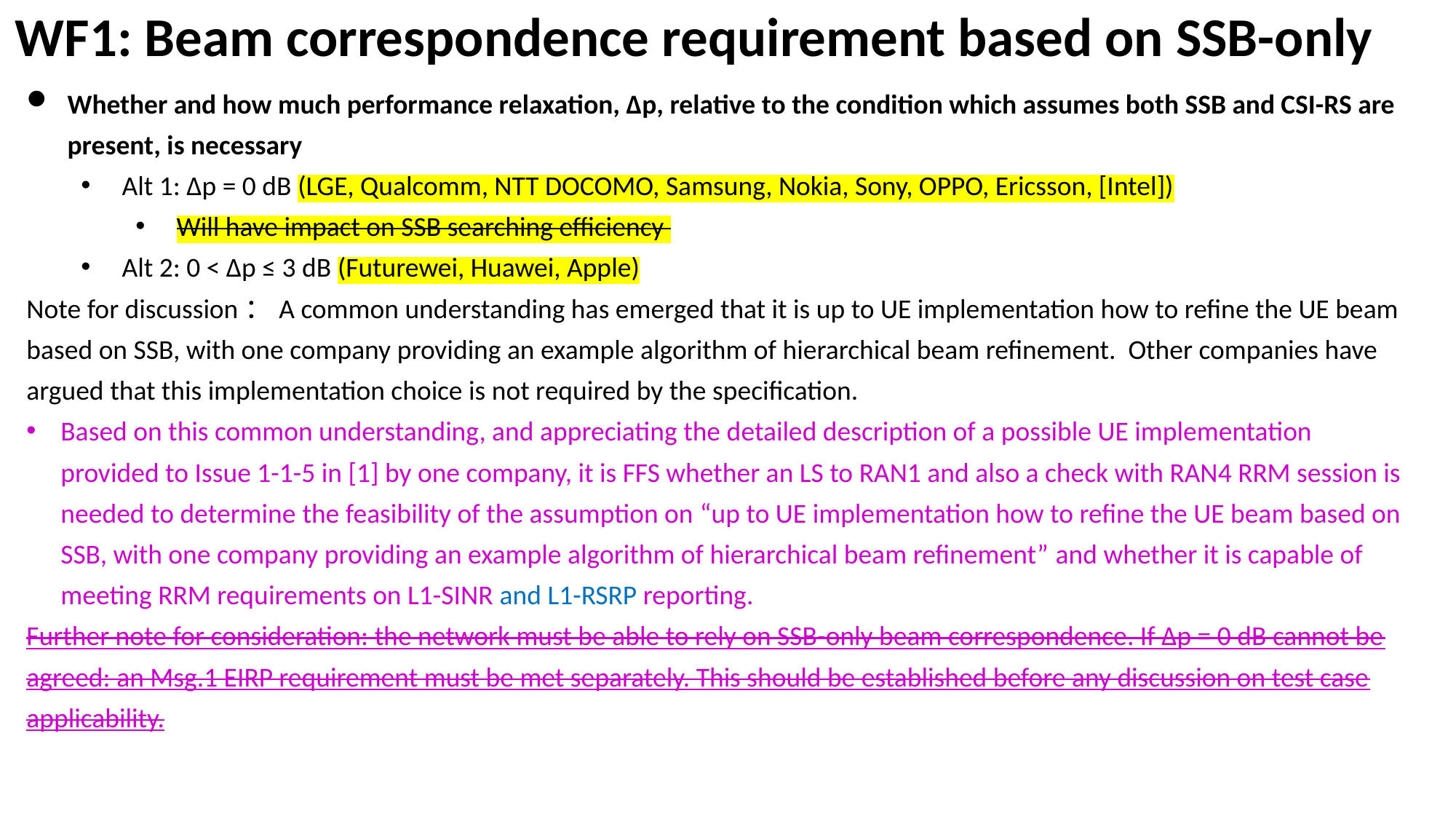

WF1: Beam correspondence requirement based on SSB-only
Whether and how much performance relaxation, ∆p, relative to the condition which assumes both SSB and CSI-RS are present, is necessary
Alt 1: ∆p = 0 dB (LGE, Qualcomm, NTT DOCOMO, Samsung, Nokia, Sony, OPPO, Ericsson, [Intel])
Will have impact on SSB searching efficiency
Alt 2: 0 < ∆p ≤ 3 dB (Futurewei, Huawei, Apple)
Note for discussion：A common understanding has emerged that it is up to UE implementation how to refine the UE beam based on SSB, with one company providing an example algorithm of hierarchical beam refinement.  Other companies have argued that this implementation choice is not required by the specification.
Based on this common understanding, and appreciating the detailed description of a possible UE implementation provided to Issue 1-1-5 in [1] by one company, it is FFS whether an LS to RAN1 and also a check with RAN4 RRM session is needed to determine the feasibility of the assumption on “up to UE implementation how to refine the UE beam based on SSB, with one company providing an example algorithm of hierarchical beam refinement” and whether it is capable of meeting RRM requirements on L1-SINR and L1-RSRP reporting.
Further note for consideration: the network must be able to rely on SSB-only beam correspondence. If ∆p = 0 dB cannot be agreed: an Msg.1 EIRP requirement must be met separately. This should be established before any discussion on test case applicability.